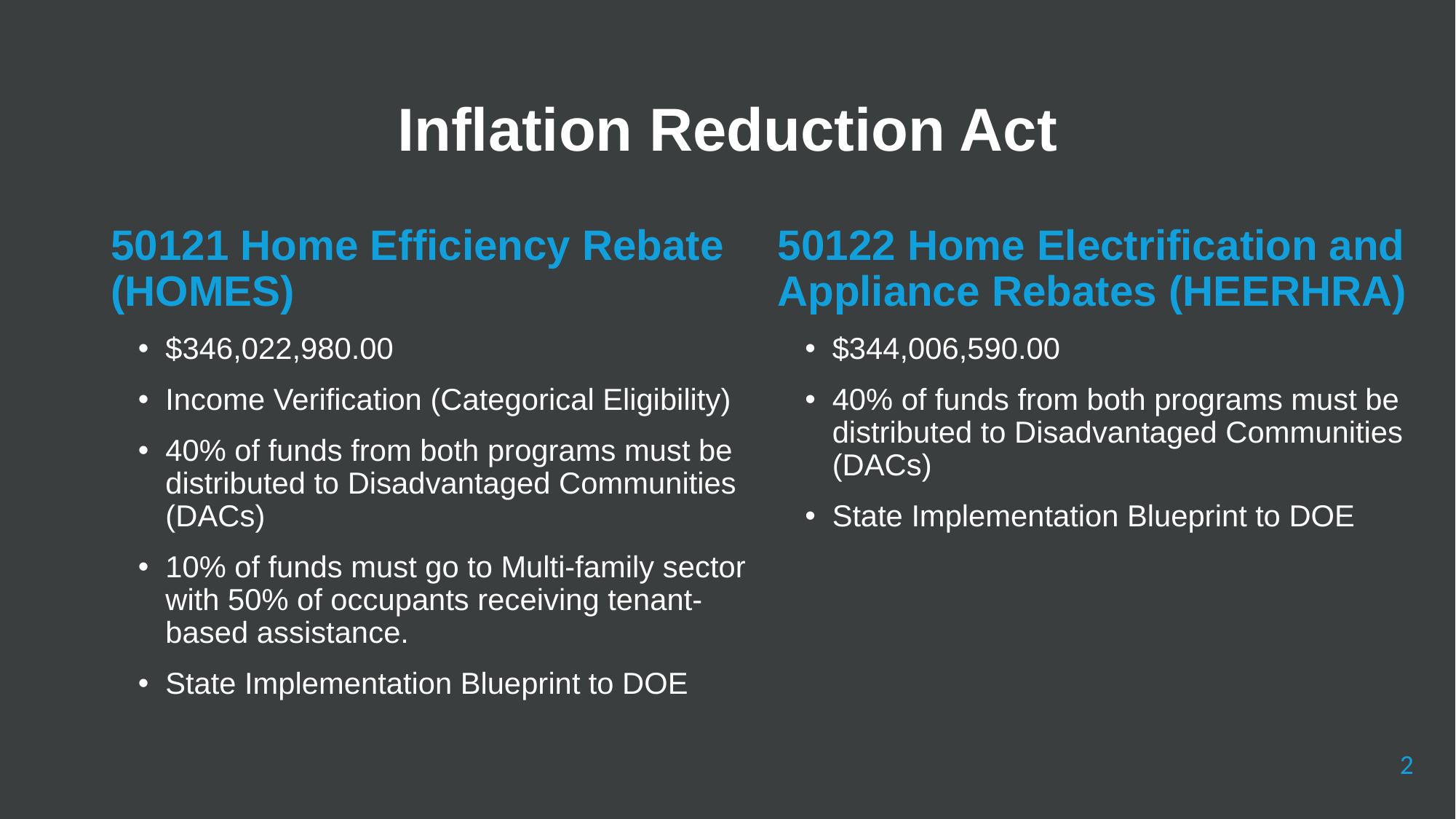

# Inflation Reduction Act
50121 Home Efficiency Rebate (HOMES)
$346,022,980.00
Income Verification (Categorical Eligibility)
40% of funds from both programs must be distributed to Disadvantaged Communities (DACs)
10% of funds must go to Multi-family sector with 50% of occupants receiving tenant-based assistance.
State Implementation Blueprint to DOE
50122 Home Electrification and Appliance Rebates (HEERHRA)
$344,006,590.00
40% of funds from both programs must be distributed to Disadvantaged Communities (DACs)
State Implementation Blueprint to DOE
2